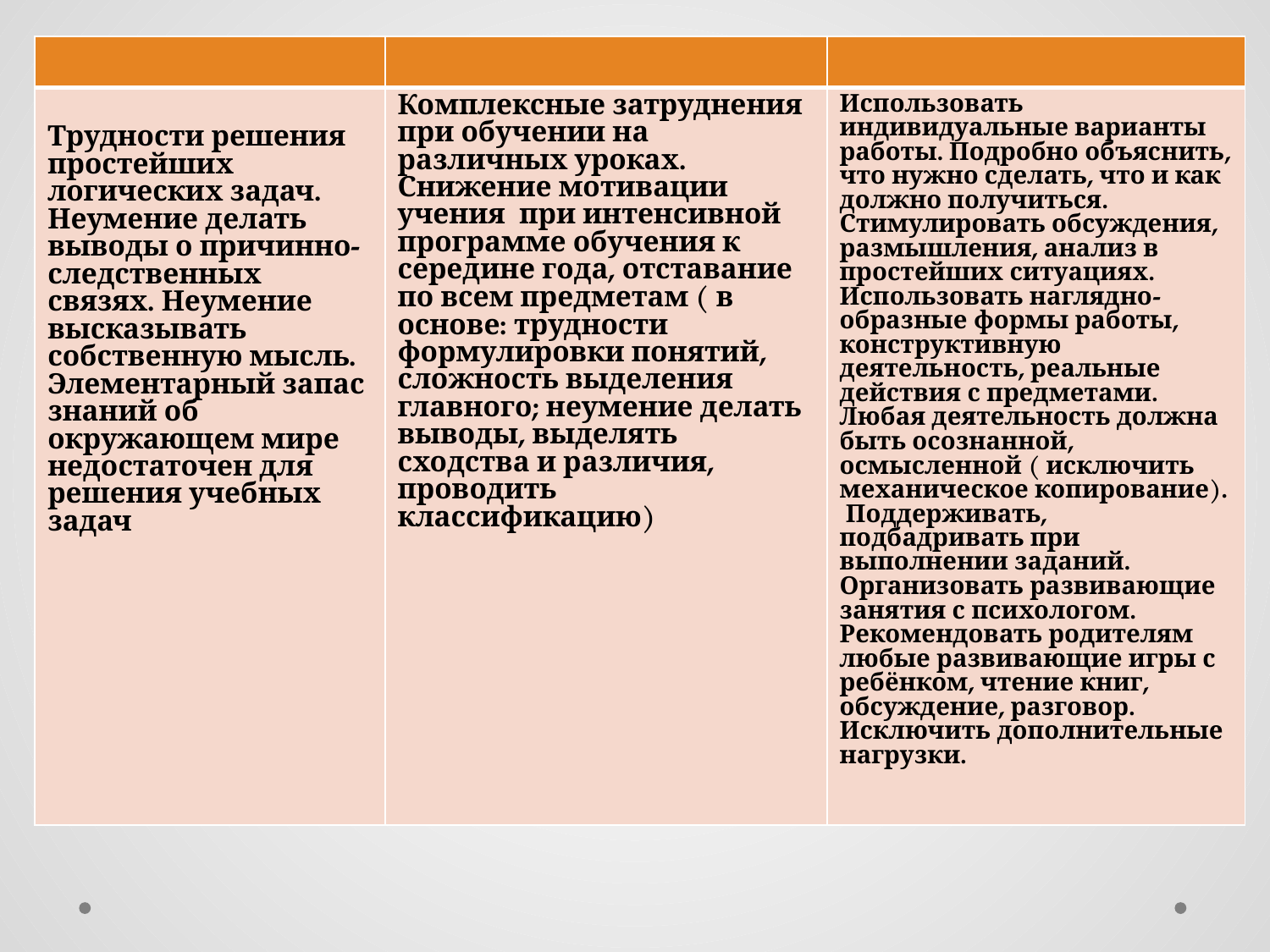

#
|  |  |  |
| --- | --- | --- |
| Трудности решения простейших логических задач. Неумение делать выводы о причинно-следственных связях. Неумение высказывать собственную мысль. Элементарный запас знаний об окружающем мире недостаточен для решения учебных задач | Комплексные затруднения при обучении на различных уроках. Снижение мотивации учения при интенсивной программе обучения к середине года, отставание по всем предметам ( в основе: трудности формулировки понятий, сложность выделения главного; неумение делать выводы, выделять сходства и различия, проводить классификацию) | Использовать индивидуальные варианты работы. Подробно объяснить, что нужно сделать, что и как должно получиться. Стимулировать обсуждения, размышления, анализ в простейших ситуациях. Использовать наглядно-образные формы работы, конструктивную деятельность, реальные действия с предметами. Любая деятельность должна быть осознанной, осмысленной ( исключить механическое копирование). Поддерживать, подбадривать при выполнении заданий. Организовать развивающие занятия с психологом. Рекомендовать родителям любые развивающие игры с ребёнком, чтение книг, обсуждение, разговор. Исключить дополнительные нагрузки. |